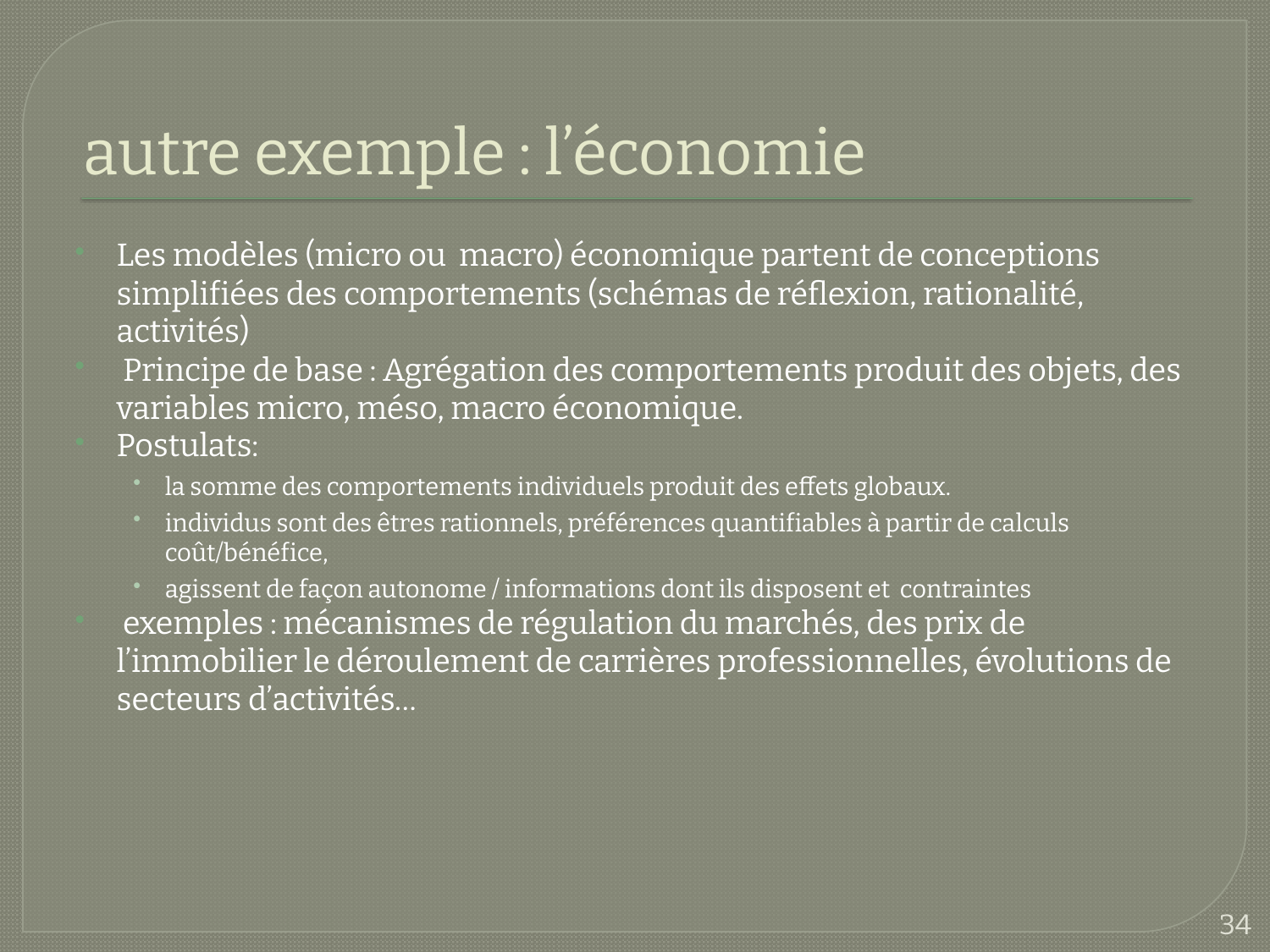

# autre exemple : l’économie
Les modèles (micro ou  macro) économique partent de conceptions simplifiées des comportements (schémas de réflexion, rationalité, activités)
 Principe de base : Agrégation des comportements produit des objets, des variables micro, méso, macro économique.
Postulats:
la somme des comportements individuels produit des effets globaux.
individus sont des êtres rationnels, préférences quantifiables à partir de calculs coût/bénéfice,
agissent de façon autonome / informations dont ils disposent et  contraintes
 exemples : mécanismes de régulation du marchés, des prix de l’immobilier le déroulement de carrières professionnelles, évolutions de secteurs d’activités…
34